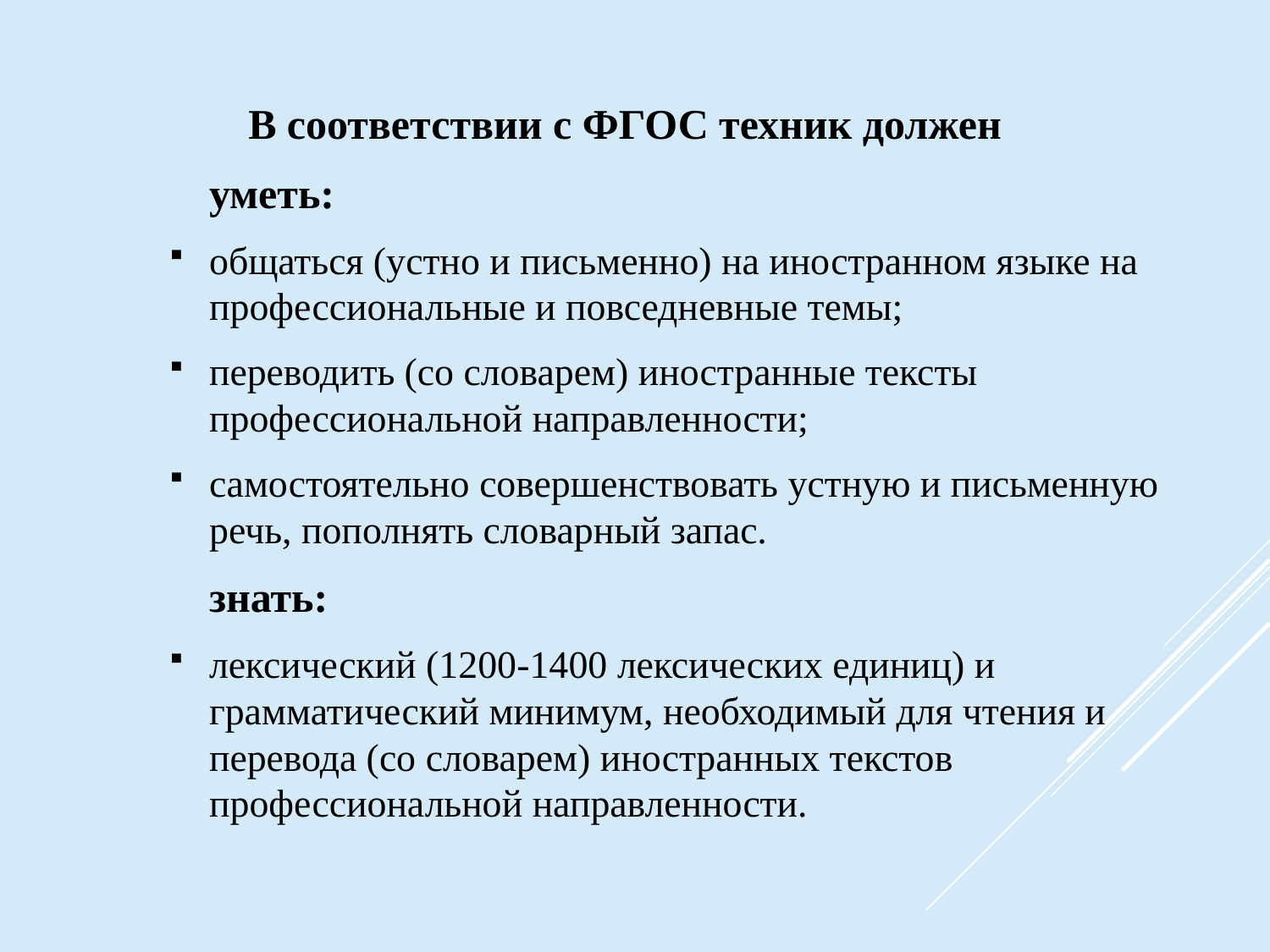

В соответствии с ФГОС техник должен
		уметь:
общаться (устно и письменно) на иностранном языке на профессиональные и повседневные темы;
переводить (со словарем) иностранные тексты профессиональной направленности;
самостоятельно совершенствовать устную и письменную речь, пополнять словарный запас.
		знать:
лексический (1200-1400 лексических единиц) и грамматический минимум, необходимый для чтения и перевода (со словарем) иностранных текстов профессиональной направленности.